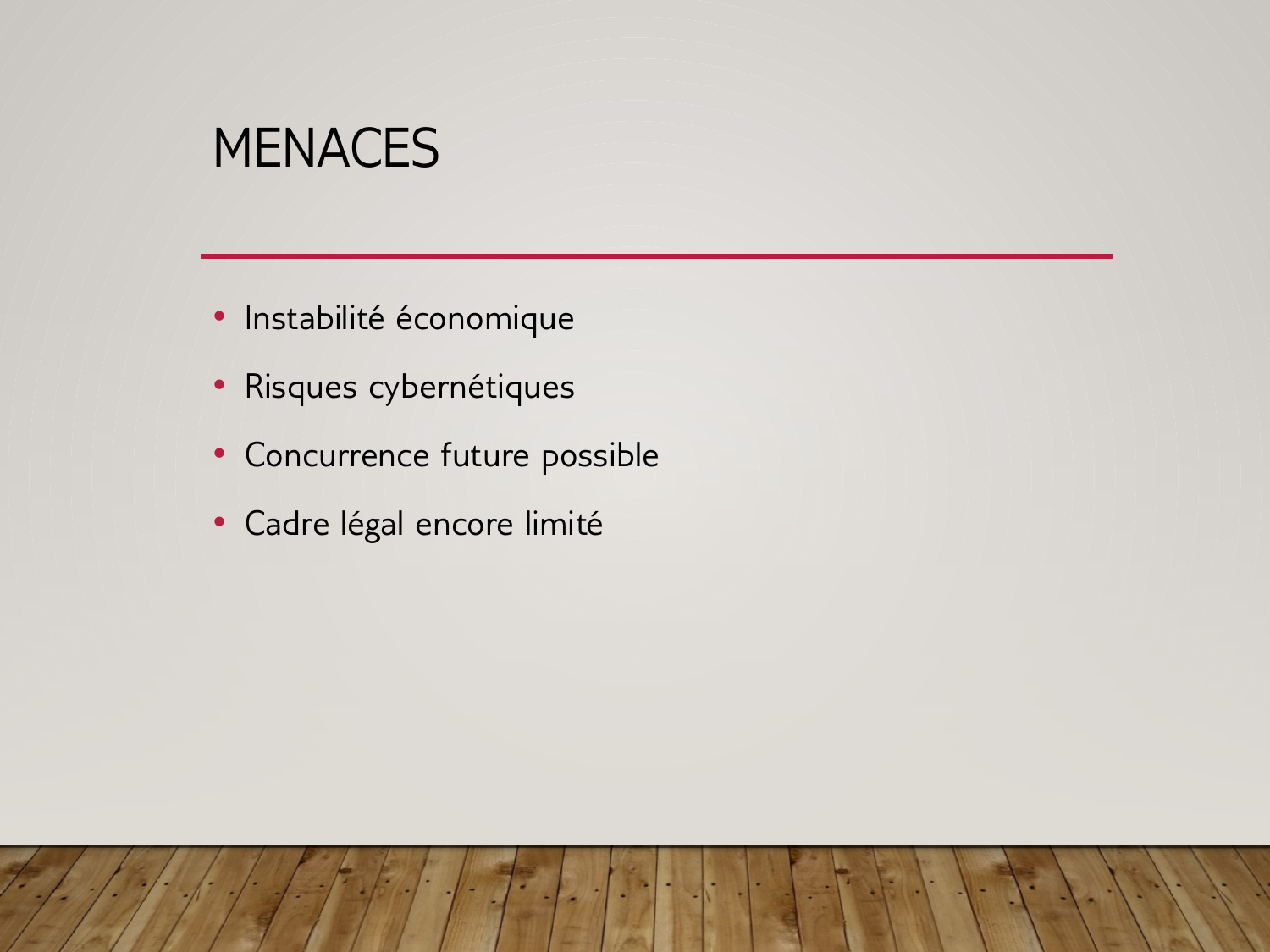

# Menaces
Instabilité économique
Risques cybernétiques
Concurrence future possible
Cadre légal encore limité